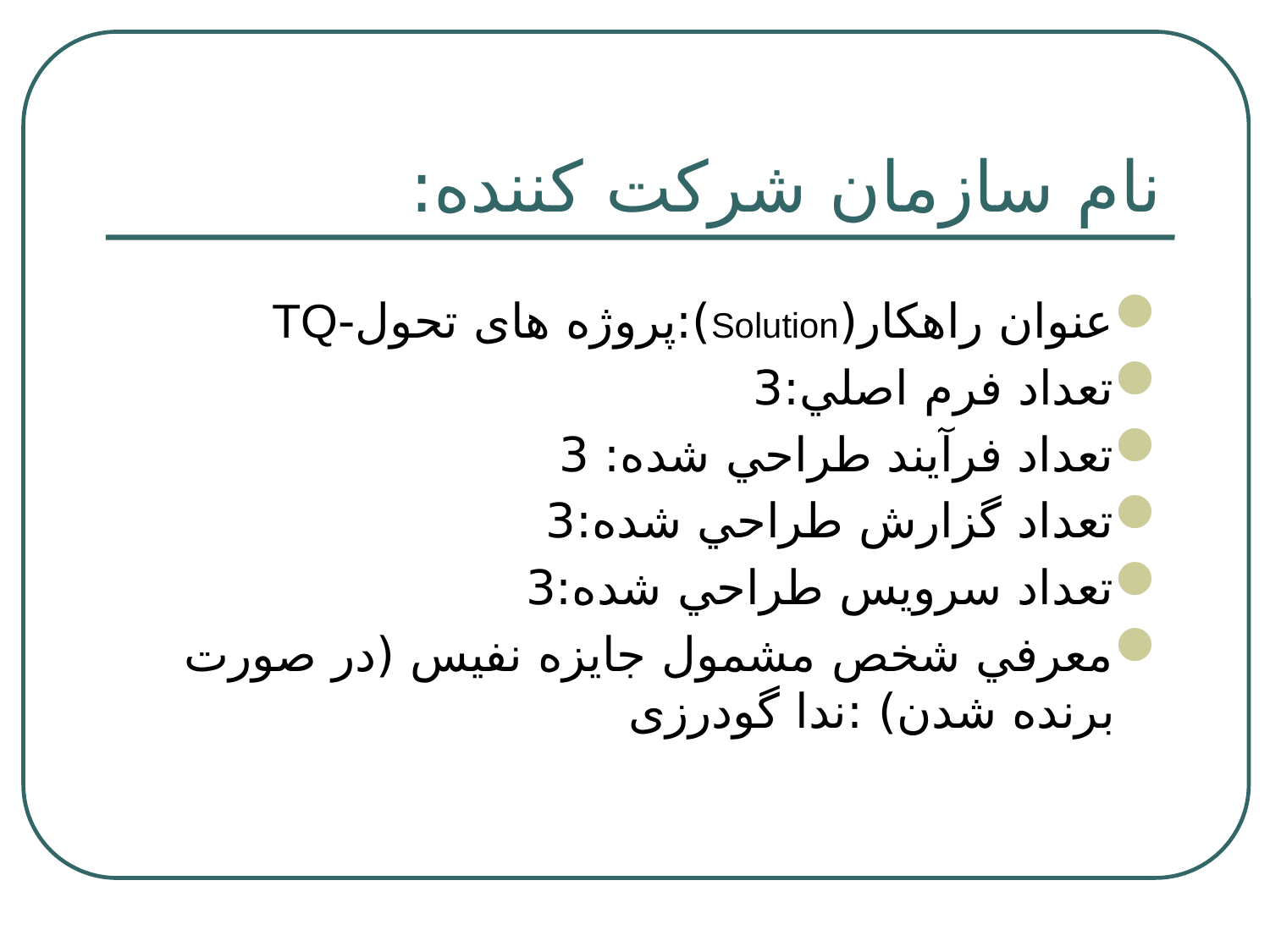

# نام سازمان شركت كننده:
عنوان راهكار(Solution):پروژه های تحول-TQ
تعداد فرم اصلي:3
تعداد فرآيند طراحي شده: 3
تعداد گزارش طراحي شده:3
تعداد سرويس طراحي شده:3
معرفي شخص مشمول جايزه نفيس (در صورت برنده شدن) :ندا گودرزی